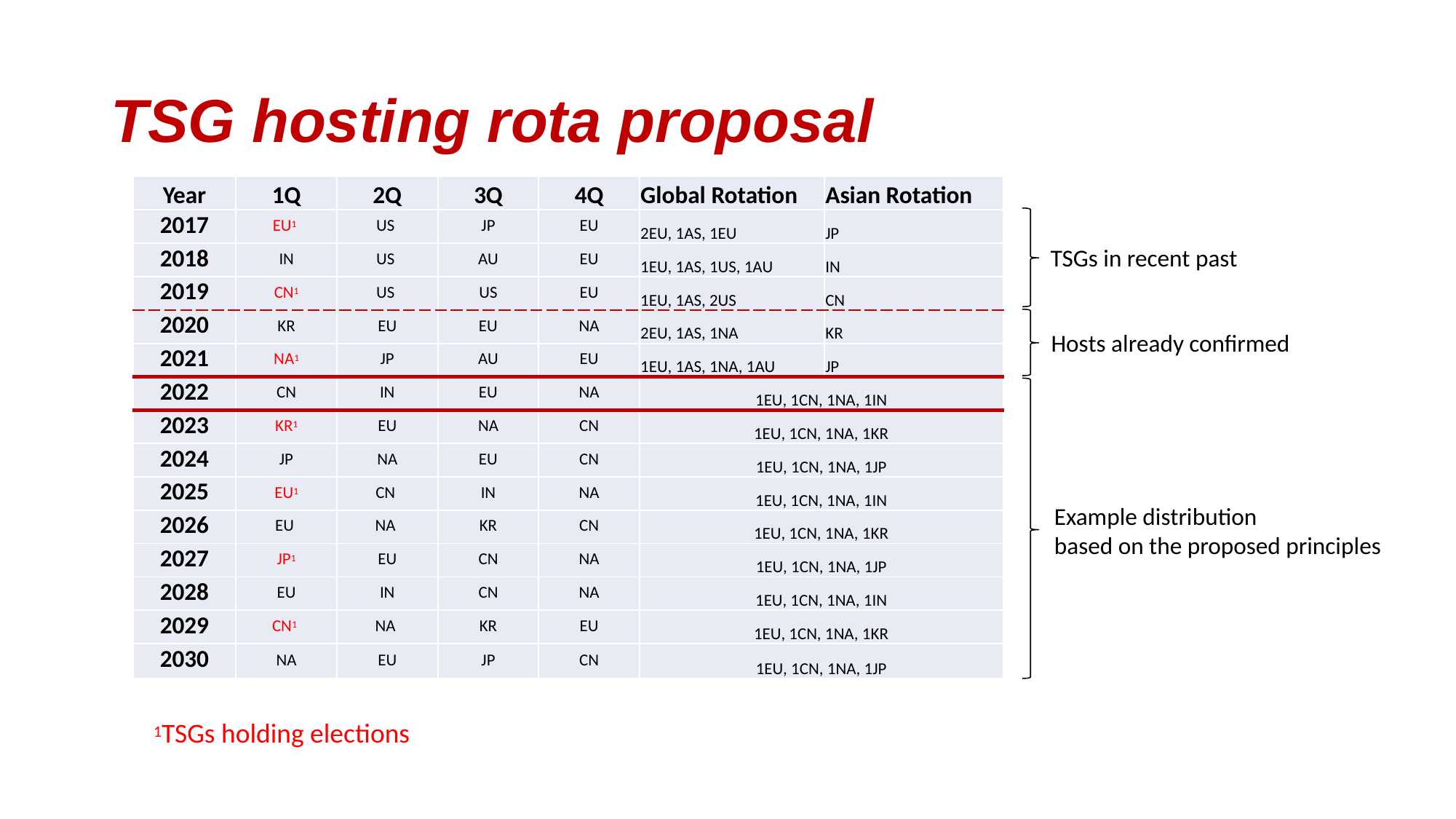

# TSG hosting rota proposal
| Year | 1Q | 2Q | 3Q | 4Q | Global Rotation | Asian Rotation |
| --- | --- | --- | --- | --- | --- | --- |
| 2017 | EU1 | US | JP | EU | 2EU, 1AS, 1EU | JP |
| 2018 | IN | US | AU | EU | 1EU, 1AS, 1US, 1AU | IN |
| 2019 | CN1 | US | US | EU | 1EU, 1AS, 2US | CN |
| 2020 | KR | EU | EU | NA | 2EU, 1AS, 1NA | KR |
| 2021 | NA1 | JP | AU | EU | 1EU, 1AS, 1NA, 1AU | JP |
| 2022 | CN | IN | EU | NA | 1EU, 1CN, 1NA, 1IN |  |
| 2023 | KR1 | EU | NA | CN | 1EU, 1CN, 1NA, 1KR |  |
| 2024 | JP | NA | EU | CN | 1EU, 1CN, 1NA, 1JP |  |
| 2025 | EU1 | CN | IN | NA | 1EU, 1CN, 1NA, 1IN |  |
| 2026 | EU | NA | KR | CN | 1EU, 1CN, 1NA, 1KR |  |
| 2027 | JP1 | EU | CN | NA | 1EU, 1CN, 1NA, 1JP |  |
| 2028 | EU | IN | CN | NA | 1EU, 1CN, 1NA, 1IN |  |
| 2029 | CN1 | NA | KR | EU | 1EU, 1CN, 1NA, 1KR |  |
| 2030 | NA | EU | JP | CN | 1EU, 1CN, 1NA, 1JP |  |

TSGs in recent past

Hosts already confirmed

Example distribution
based on the proposed principles
1TSGs holding elections